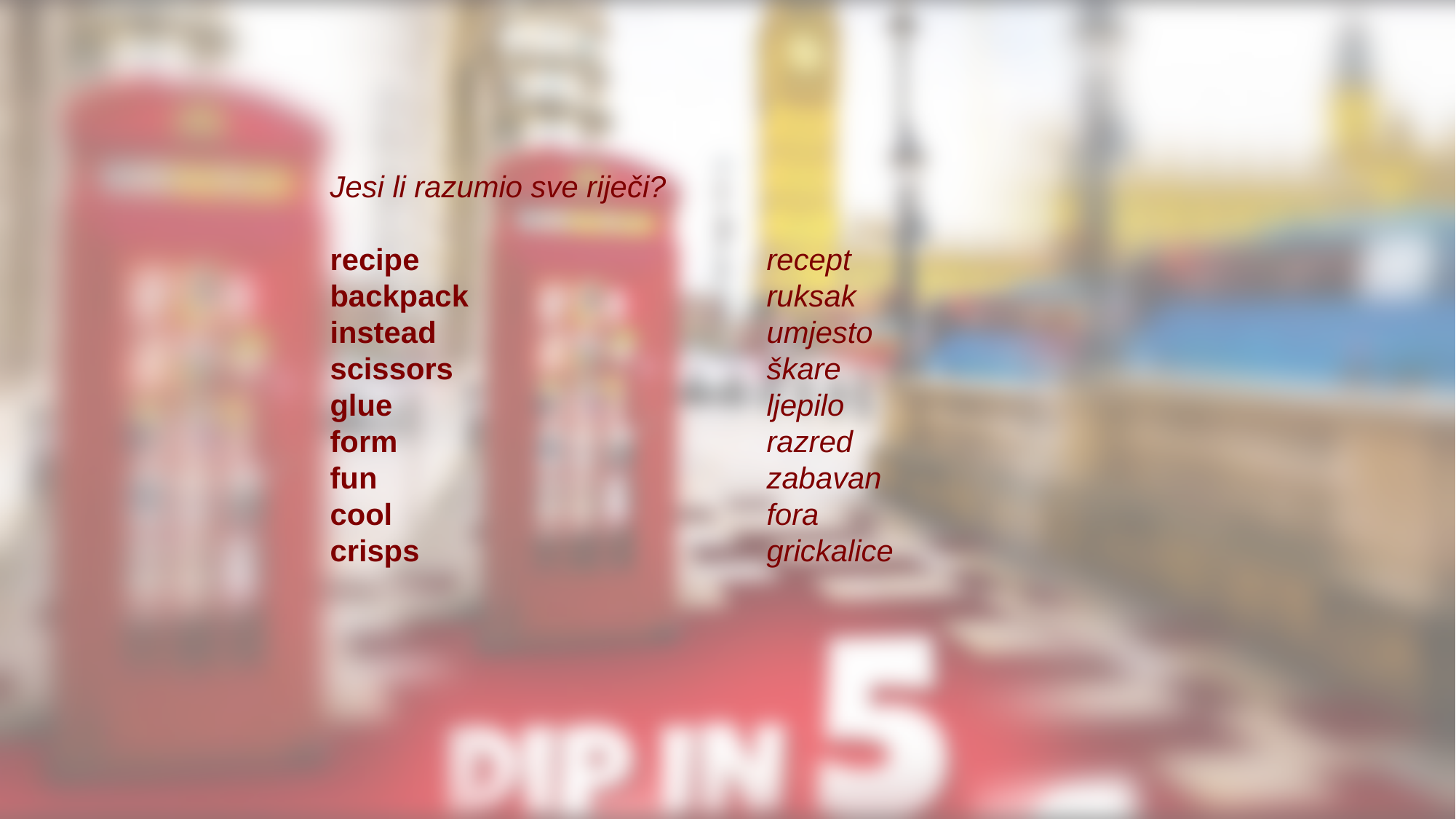

Jesi li razumio sve riječi?

recipe				recept
backpack			ruksak
instead				umjesto
scissors			škare
glue				ljepilo
form				razred
fun				zabavan
cool				fora
crisps				grickalice